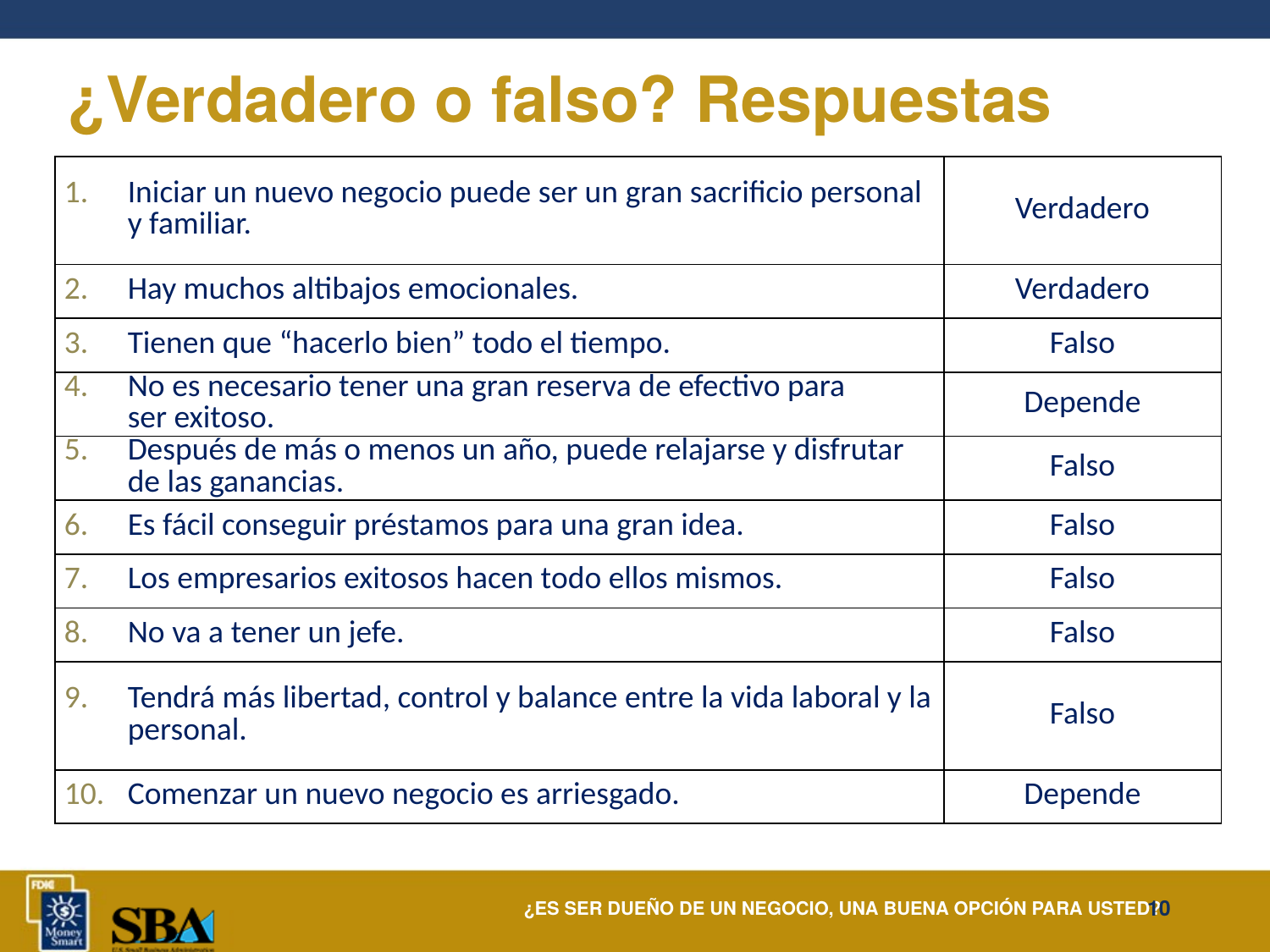

# ¿Verdadero o falso? Respuestas
| Iniciar un nuevo negocio puede ser un gran sacrificio personal y familiar. | Verdadero |
| --- | --- |
| Hay muchos altibajos emocionales. | Verdadero |
| Tienen que “hacerlo bien” todo el tiempo. | Falso |
| No es necesario tener una gran reserva de efectivo para ser exitoso. | Depende |
| Después de más o menos un año, puede relajarse y disfrutar de las ganancias. | Falso |
| Es fácil conseguir préstamos para una gran idea. | Falso |
| Los empresarios exitosos hacen todo ellos mismos. | Falso |
| No va a tener un jefe. | Falso |
| Tendrá más libertad, control y balance entre la vida laboral y la personal. | Falso |
| Comenzar un nuevo negocio es arriesgado. | Depende |